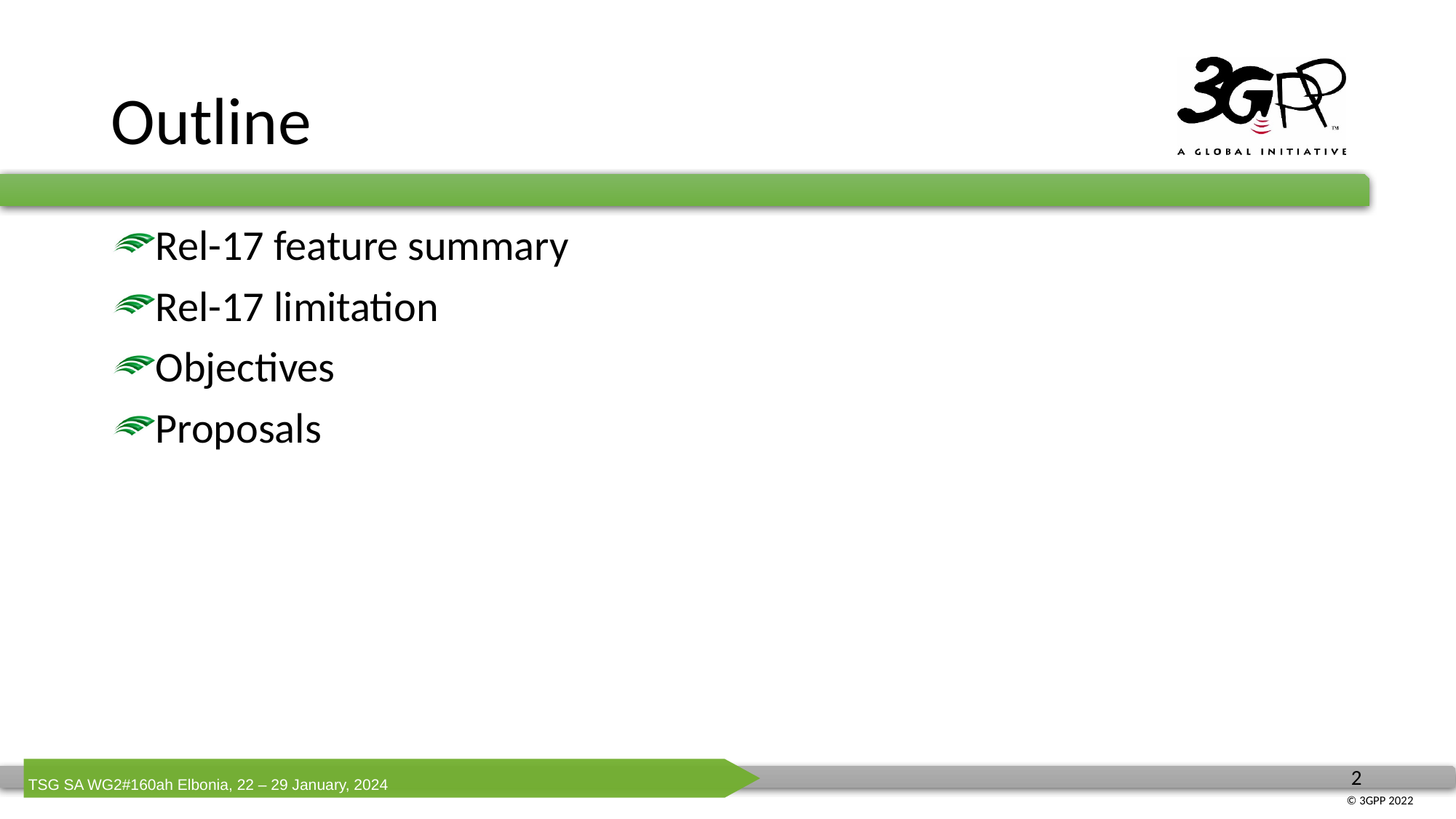

# Outline
Rel-17 feature summary
Rel-17 limitation
Objectives
Proposals